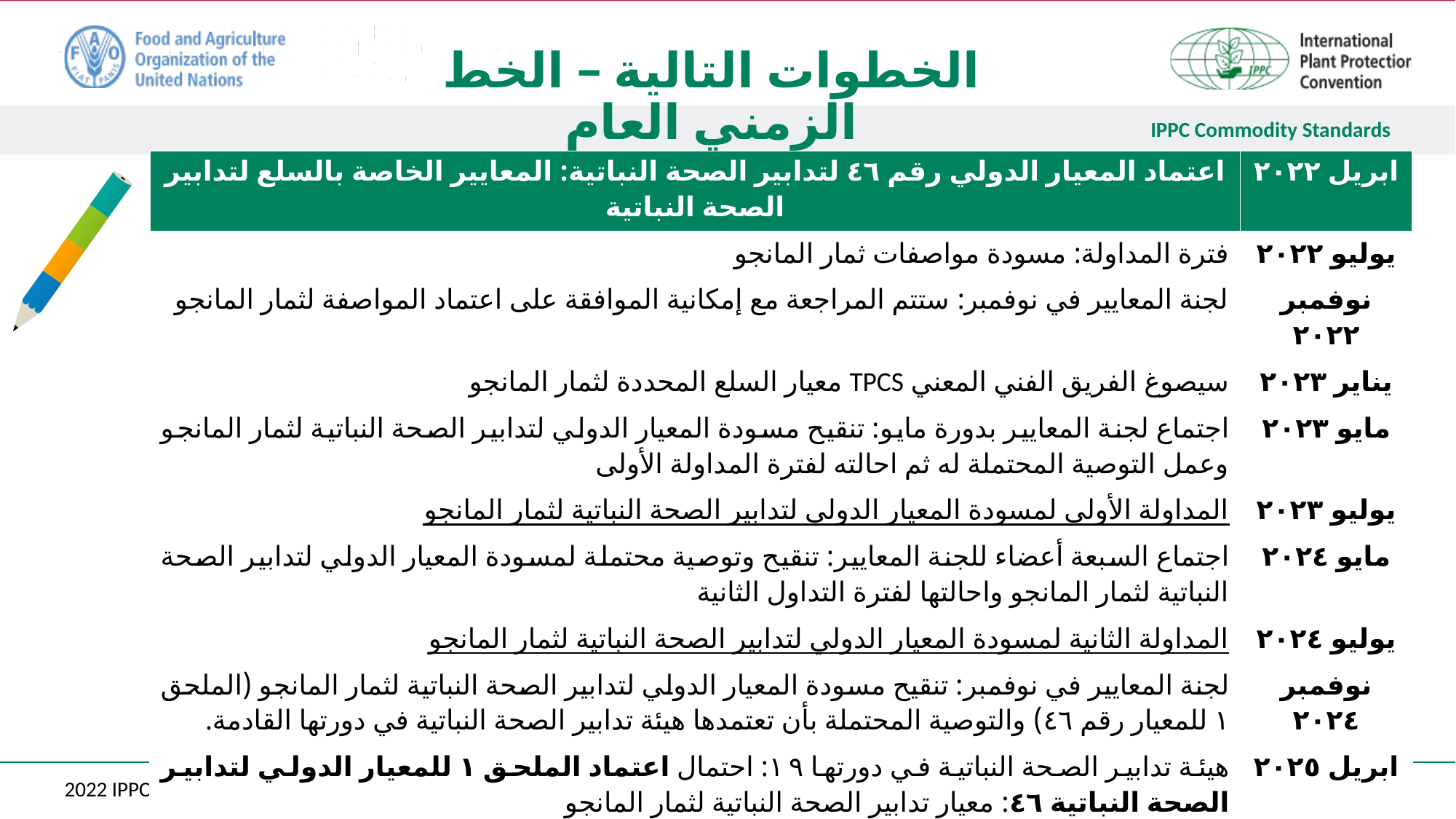

# الخطوات التالية – الخط الزمني العام
| اعتماد المعيار الدولي رقم ٤٦ لتدابير الصحة النباتية: المعايير الخاصة بالسلع لتدابير الصحة النباتية | ابريل ٢٠٢٢ |
| --- | --- |
| فترة المداولة: مسودة مواصفات ثمار المانجو | يوليو ٢٠٢٢ |
| لجنة المعايير في نوفمبر: ستتم المراجعة مع إمكانية الموافقة على اعتماد المواصفة لثمار المانجو | نوفمبر ٢٠٢٢ |
| سيصوغ الفريق الفني المعني TPCS معيار السلع المحددة لثمار المانجو | يناير ٢٠٢٣ |
| اجتماع لجنة المعايير بدورة مايو: تنقيح مسودة المعيار الدولي لتدابير الصحة النباتية لثمار المانجو وعمل التوصية المحتملة له ثم احالته لفترة المداولة الأولى | مايو ٢٠٢٣ |
| المداولة الأولى لمسودة المعيار الدولي لتدابير الصحة النباتية لثمار المانجو | يوليو ٢٠٢٣ |
| اجتماع السبعة أعضاء للجنة المعايير: تنقيح وتوصية محتملة لمسودة المعيار الدولي لتدابير الصحة النباتية لثمار المانجو واحالتها لفترة التداول الثانية | مايو ٢٠٢٤ |
| المداولة الثانية لمسودة المعيار الدولي لتدابير الصحة النباتية لثمار المانجو | يوليو ٢٠٢٤ |
| لجنة المعايير في نوفمبر: تنقيح مسودة المعيار الدولي لتدابير الصحة النباتية لثمار المانجو (الملحق ١ للمعيار رقم ٤٦) والتوصية المحتملة بأن تعتمدها هيئة تدابير الصحة النباتية في دورتها القادمة. | نوفمبر ٢٠٢٤ |
| هيئة تدابير الصحة النباتية في دورتها ١٩: احتمال اعتماد الملحق ١ للمعيار الدولي لتدابير الصحة النباتية ٤٦: معيار تدابير الصحة النباتية لثمار المانجو | ابريل ٢٠٢٥ |
| تدعو الاتفاقية الدولية لوقاية النباتات إلى المواضيع: للمعايير وللتنفيذ والتي ستتكرر مرة أخرى في عام ٢٠٢٣! | ملاحظات |